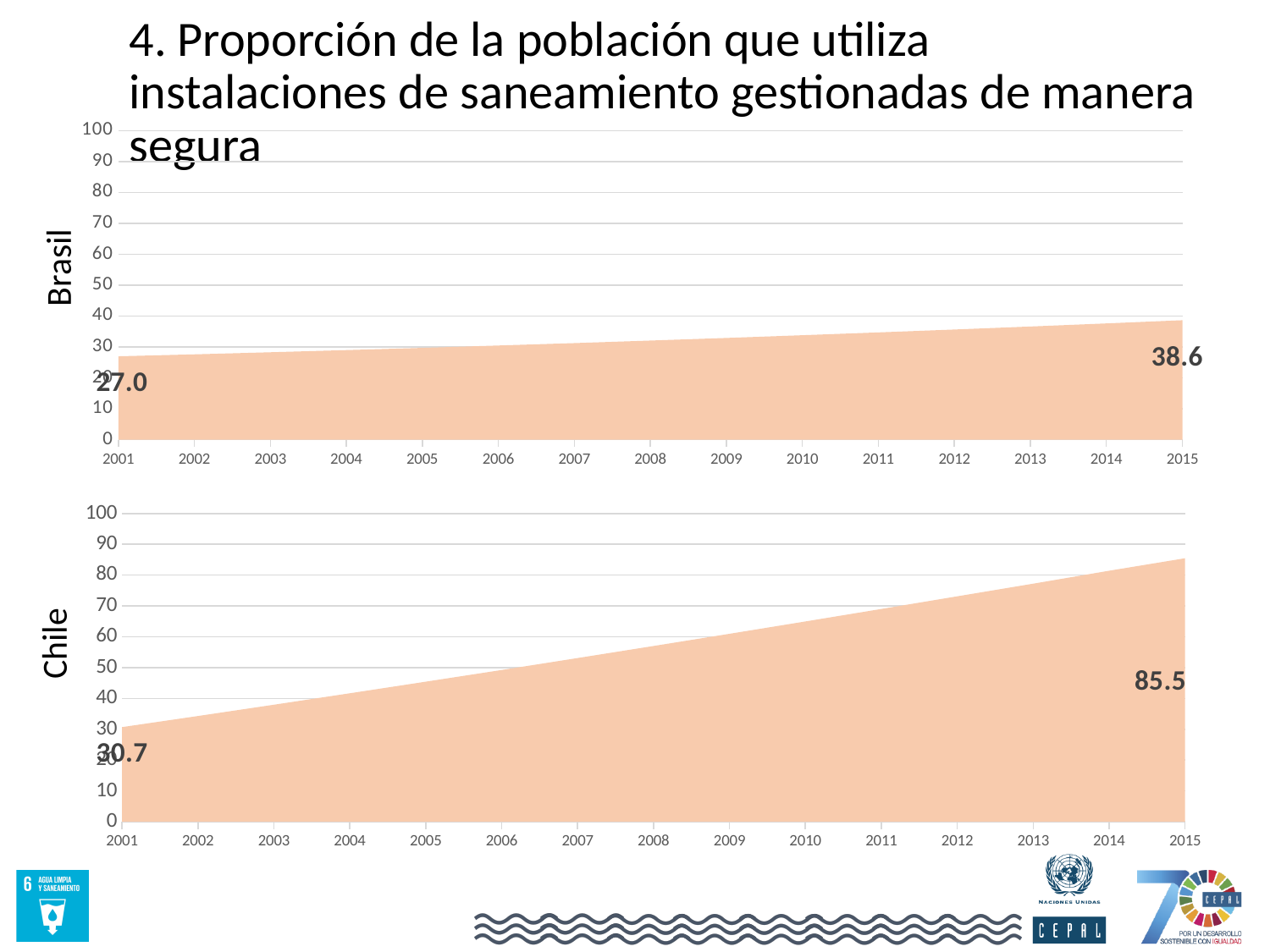

# 4. Proporción de la población que utiliza instalaciones de saneamiento gestionadas de manera segura

### Chart

| Category | Brasil |
|---|---|
| 2001 | 26.9676085866933 |
| 2002 | 27.6073333856534 |
| 2003 | 28.2759877126288 |
| 2004 | 28.9737490249471 |
| 2005 | 29.7009003325657 |
| 2006 | 30.4578256766765 |
| 2007 | 31.2447911048568 |
| 2008 | 32.0620559541653 |
| 2009 | 32.9096525907487 |
| 2010 | 33.7880439696907 |
| 2011 | 34.6975795714127 |
| 2012 | 35.6377005838976 |
| 2013 | 36.6088321861519 |
| 2014 | 37.6111641413162 |
| 2015 | 38.6448726447289 |
Brasil

### Chart

| Category | Chile |
|---|---|
| 2001 | 30.6911766519746 |
| 2002 | 34.2971782496177 |
| 2003 | 37.9562419489498 |
| 2004 | 41.6674493455531 |
| 2005 | 45.4299362425481 |
| 2006 | 49.2427521206326 |
| 2007 | 53.1051157911248 |
| 2008 | 57.0163543564919 |
| 2009 | 60.9755606378385 |
| 2010 | 64.9819426723024 |
| 2011 | 69.0351524048105 |
| 2012 | 73.1343219838792 |
| 2013 | 77.2328492060385 |
| 2014 | 81.4297976603159 |
| 2015 | 85.4765627919951 |
Chile